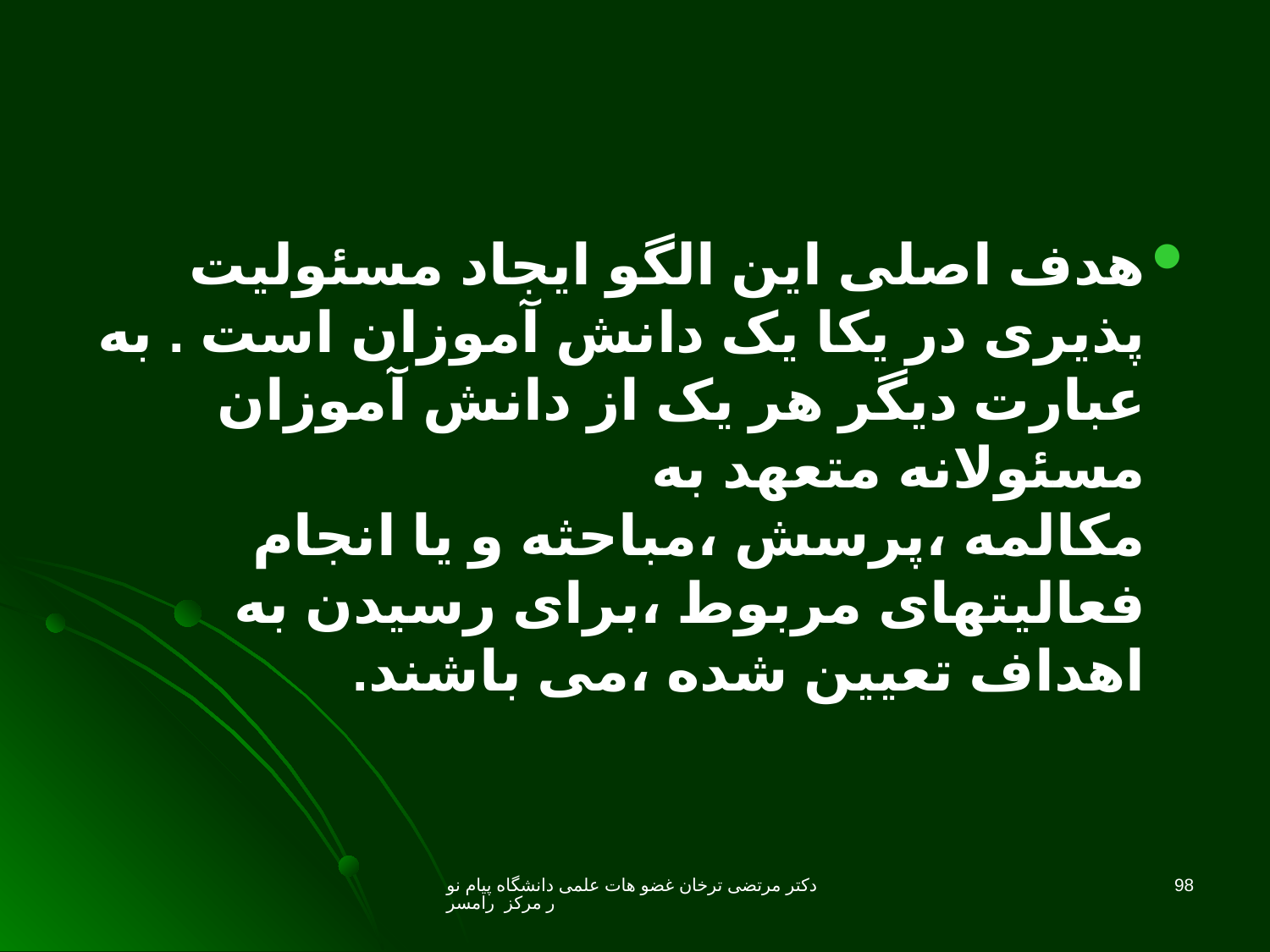

هدف اصلی این الگو ایجاد مسئولیت پذیری در یکا یک دانش آموزان است . به عبارت دیگر هر یک از دانش آموزان مسئولانه متعهد به مکالمه ،پرسش ،مباحثه و یا انجام فعالیتهای مربوط ،برای رسیدن به اهداف تعیین شده ،می باشند.
دکتر مرتضی ترخان غضو هات علمی دانشگاه پیام نور مرکز رامسر
98